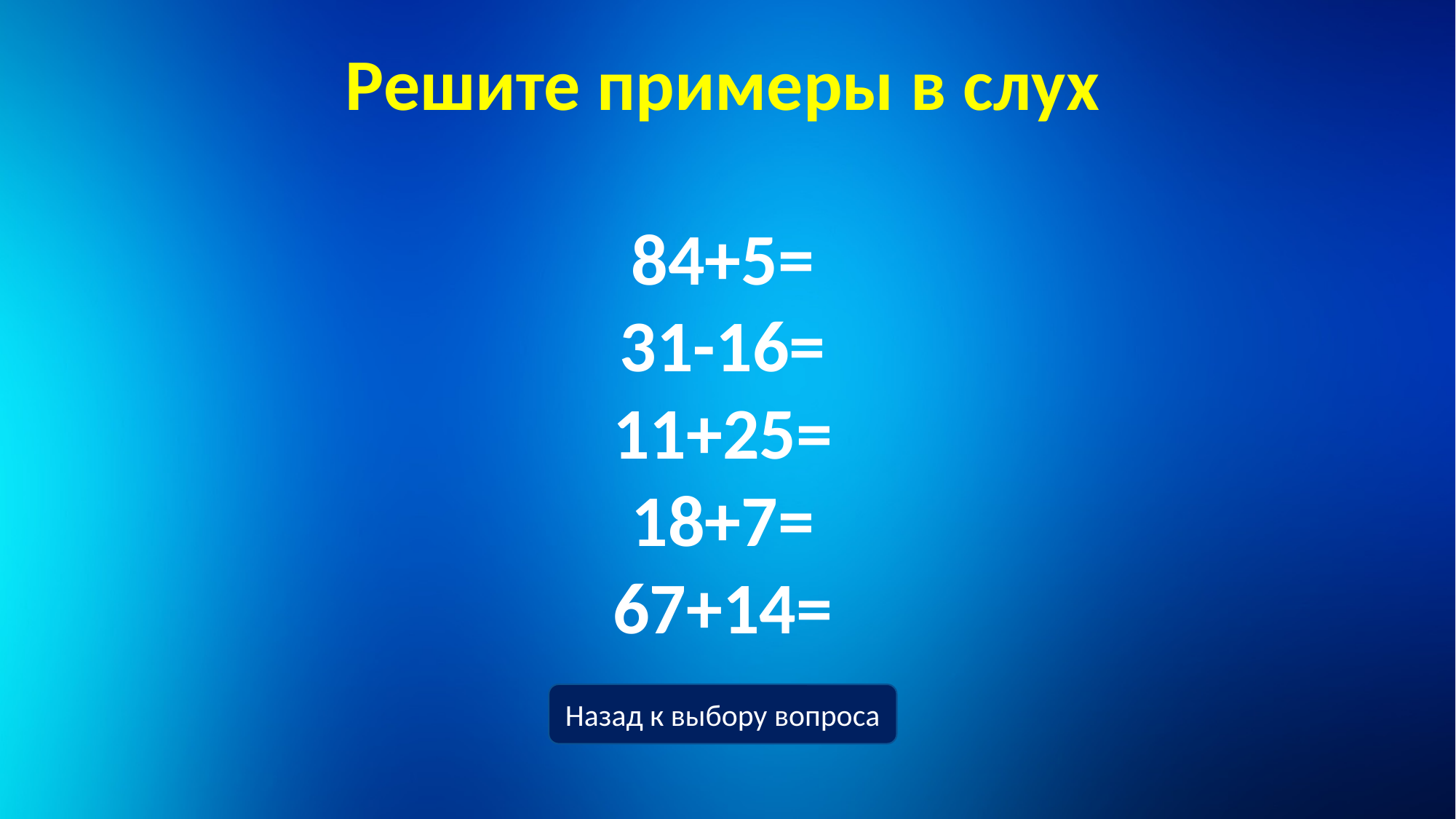

# Решите примеры в слух 84+5= 31-16= 11+25= 18+7= 67+14=
Назад к выбору вопроса